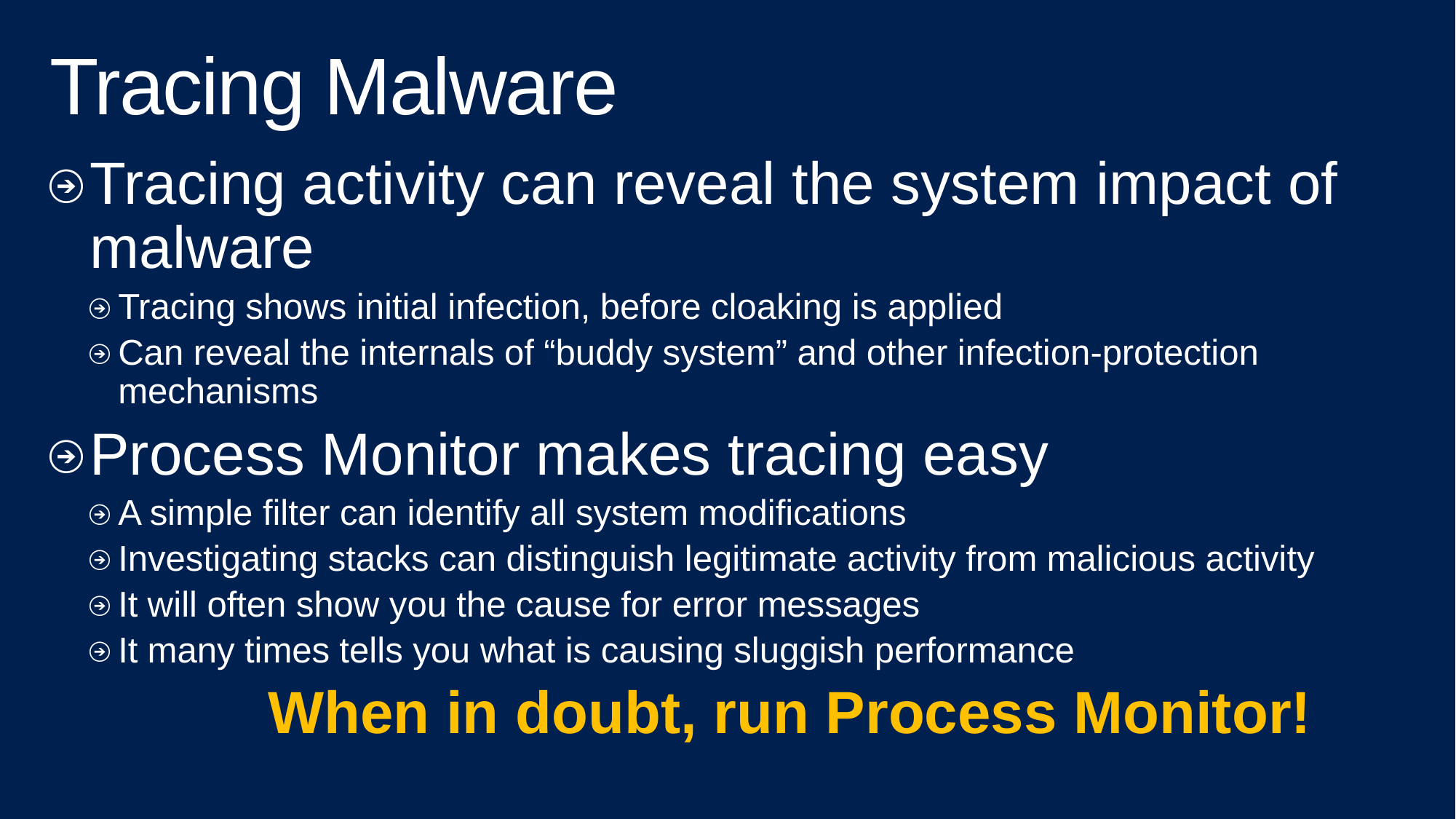

# Tracing Malware
Tracing activity can reveal the system impact of malware
Tracing shows initial infection, before cloaking is applied
Can reveal the internals of “buddy system” and other infection-protection mechanisms
Process Monitor makes tracing easy
A simple filter can identify all system modifications
Investigating stacks can distinguish legitimate activity from malicious activity
It will often show you the cause for error messages
It many times tells you what is causing sluggish performance
		When in doubt, run Process Monitor!